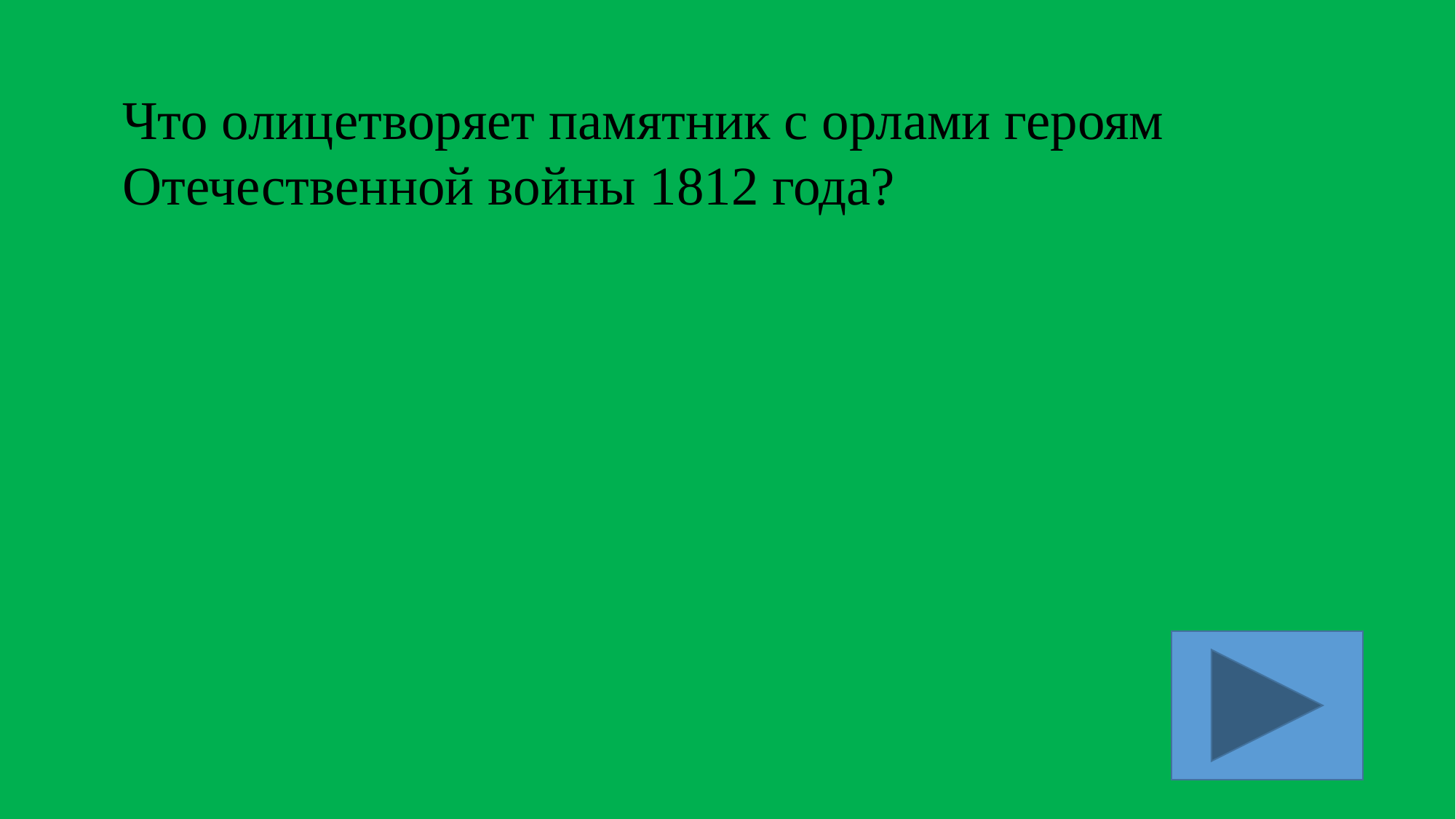

Что олицетворяет памятник с орлами героям Отечественной войны 1812 года?